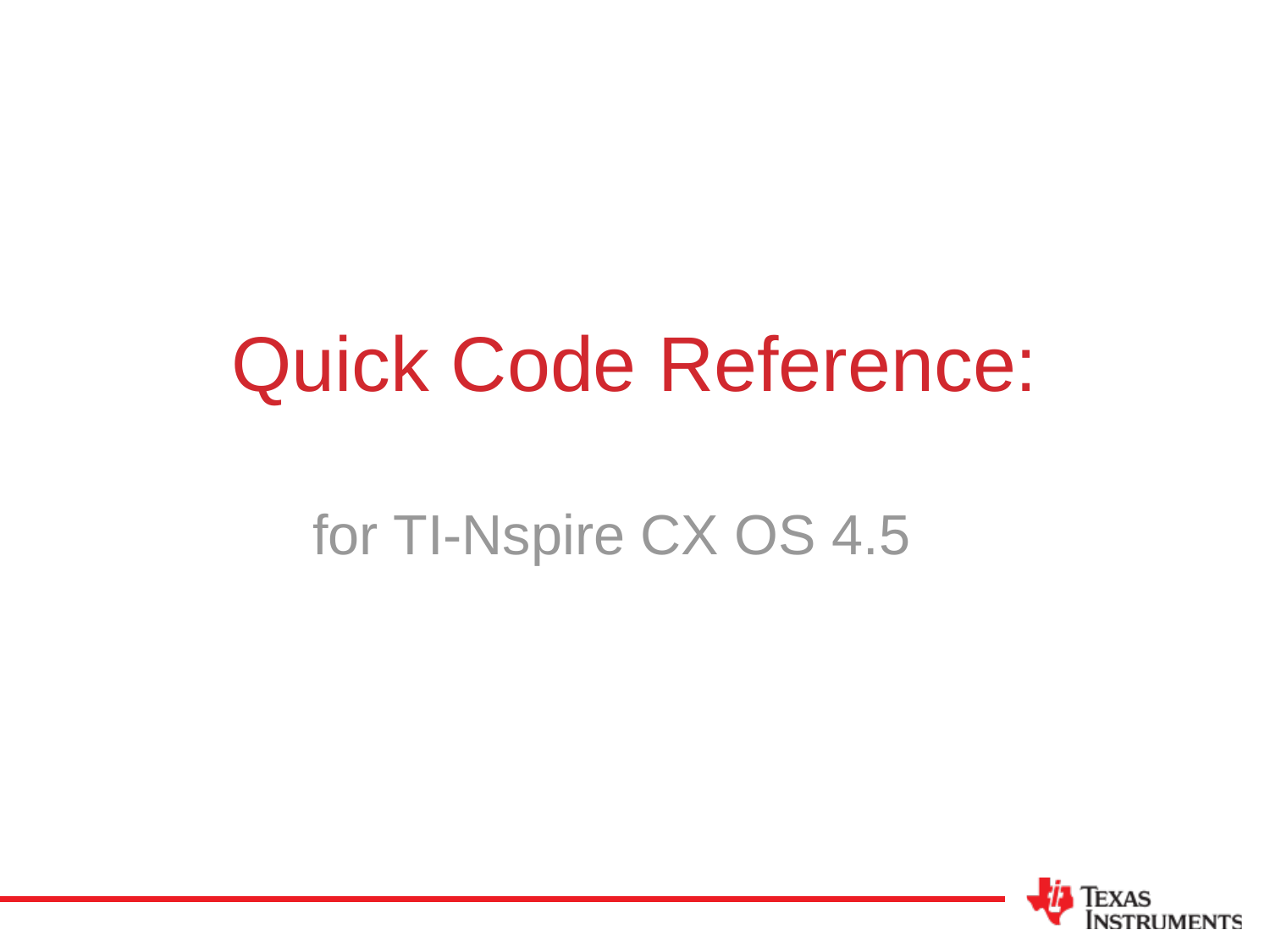

# Quick Code Reference:
for TI-Nspire CX OS 4.5